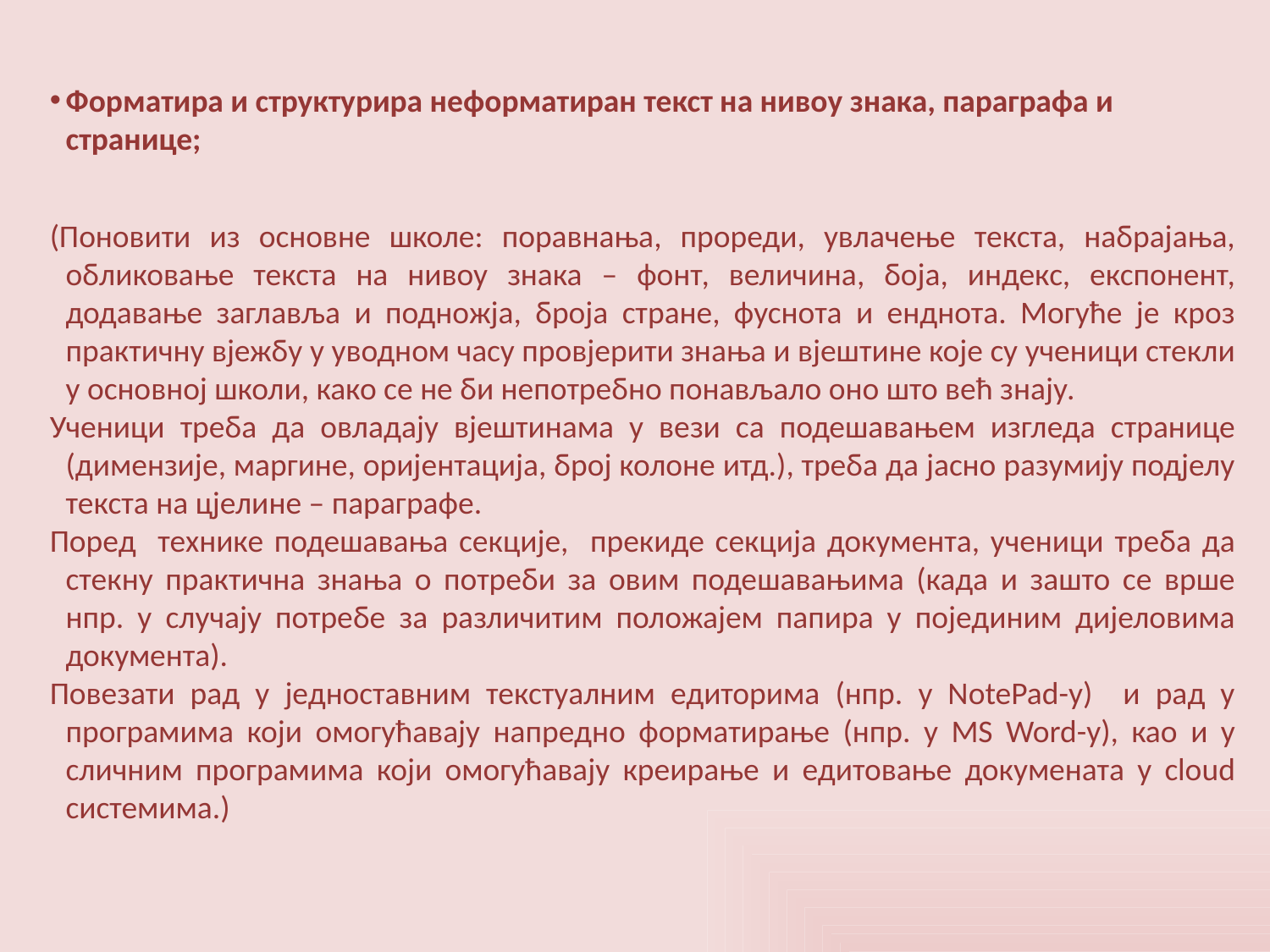

Форматира и структурира неформатиран текст на нивоу знака, параграфа и странице;

(Поновити из основне школе: поравнања, прореди, увлачење текста, набрајања, обликовање текста на нивоу знака – фонт, величина, боја, индекс, експонент, додавање заглавља и подножја, броја стрaне, фуснота и енднота. Могуће је кроз практичну вјежбу у уводном часу провјерити знања и вјештине које су ученици стекли у основној школи, како се не би непотребно понављало оно што већ знају.
Ученици треба да овладају вјештинама у вези са подешавањем изгледа странице (димензије, маргине, оријентација, број колоне итд.), треба да јасно разумију подјелу текста на цјелине – параграфе.
Поред  технике подешавања секције,  прекиде секција документа, ученици треба да стекну практична знања о потреби за овим подешавањима (када и зашто се врше нпр. у случају потребе за различитим положајем папира у појединим дијеловима документа).
Повезати рад у једноставним текстуалним едиторима (нпр. у NotePad-у)  и рад у програмима који омогућавају напредно форматирање (нпр. у MS Word-у), као и у сличним програмима који омогућавају креирање и едитовање докумената у cloud системима.)